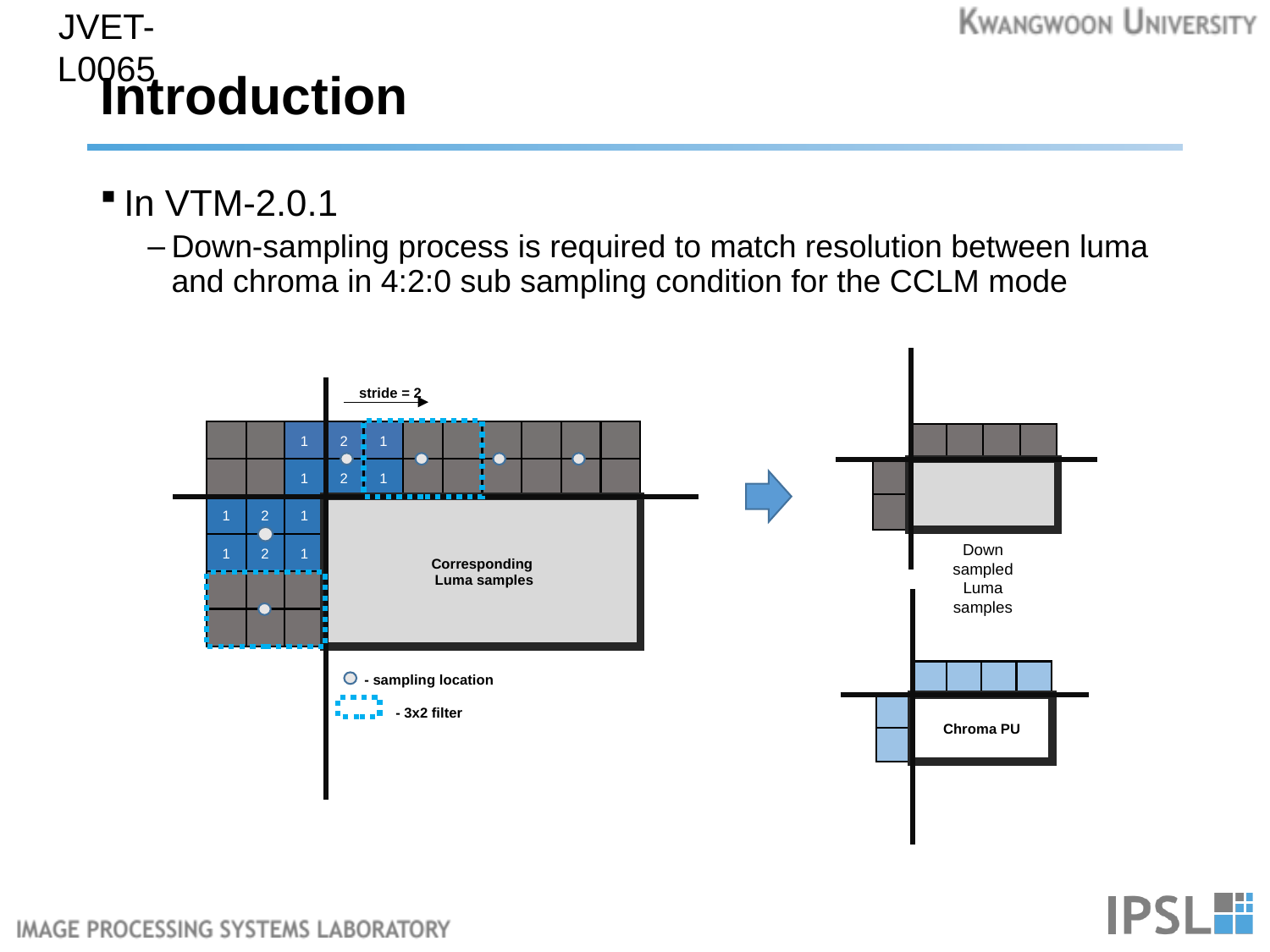

# Introduction
In VTM-2.0.1
Down-sampling process is required to match resolution between luma and chroma in 4:2:0 sub sampling condition for the CCLM mode

stride = 2

1
2
1

1
2
1

1
2
1
Corresponding
 Luma samples

1
2
1

 - sampling location

 - 3x2 filter

Down sampled
Luma samples

Chroma PU